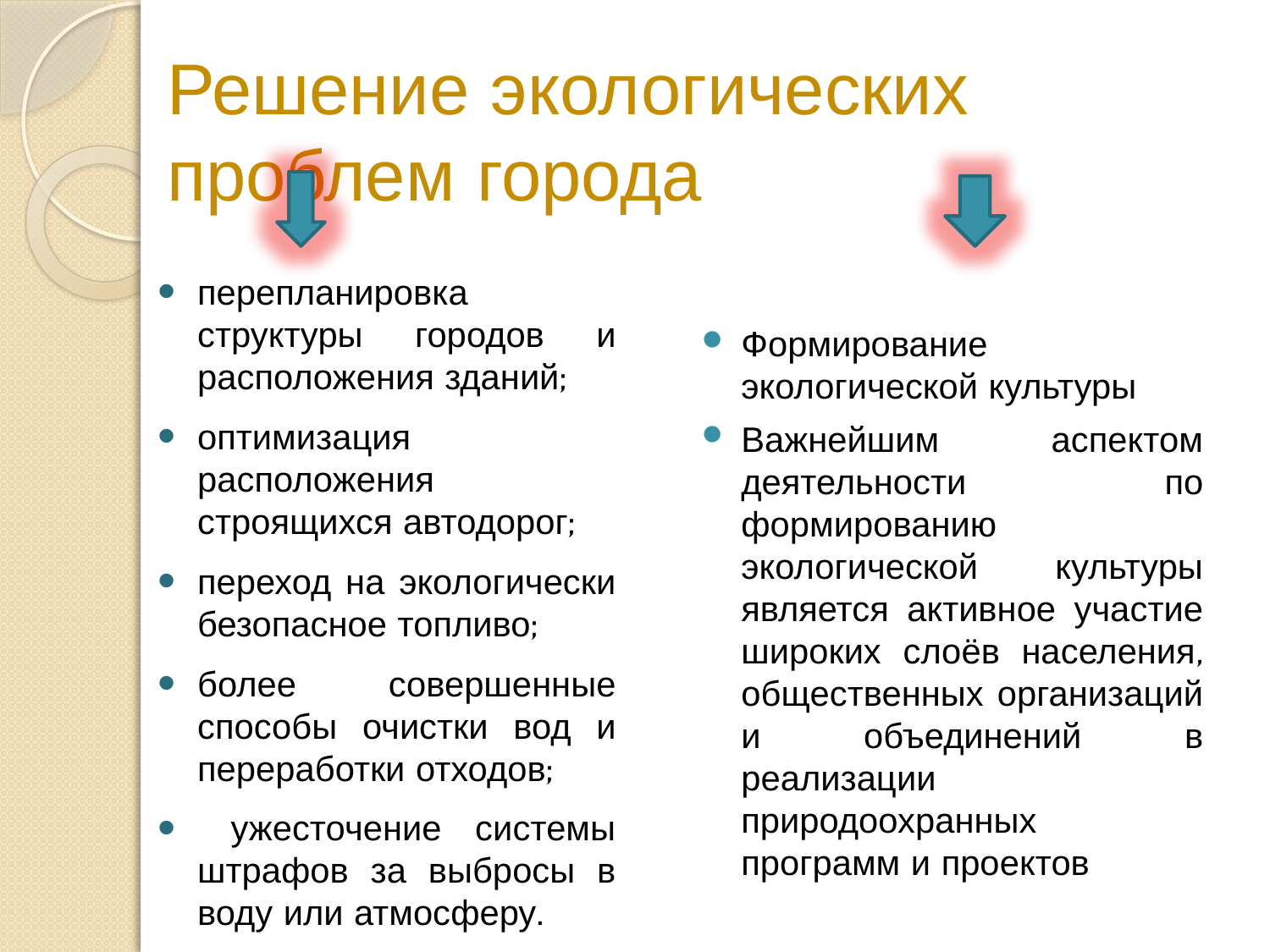

# Решение экологических проблем города

перепланировка структуры городов и расположения зданий;
оптимизация расположения строящихся автодорог;
переход на экологически безопасное топливо;
более совершенные способы очистки вод и переработки отходов;
 ужесточение системы штрафов за выбросы в воду или атмосферу.
Формирование экологической культуры
Важнейшим аспектом деятельности по формированию экологической культуры является активное участие широких слоёв населения, общественных организаций и объединений в реализации природоохранных программ и проектов